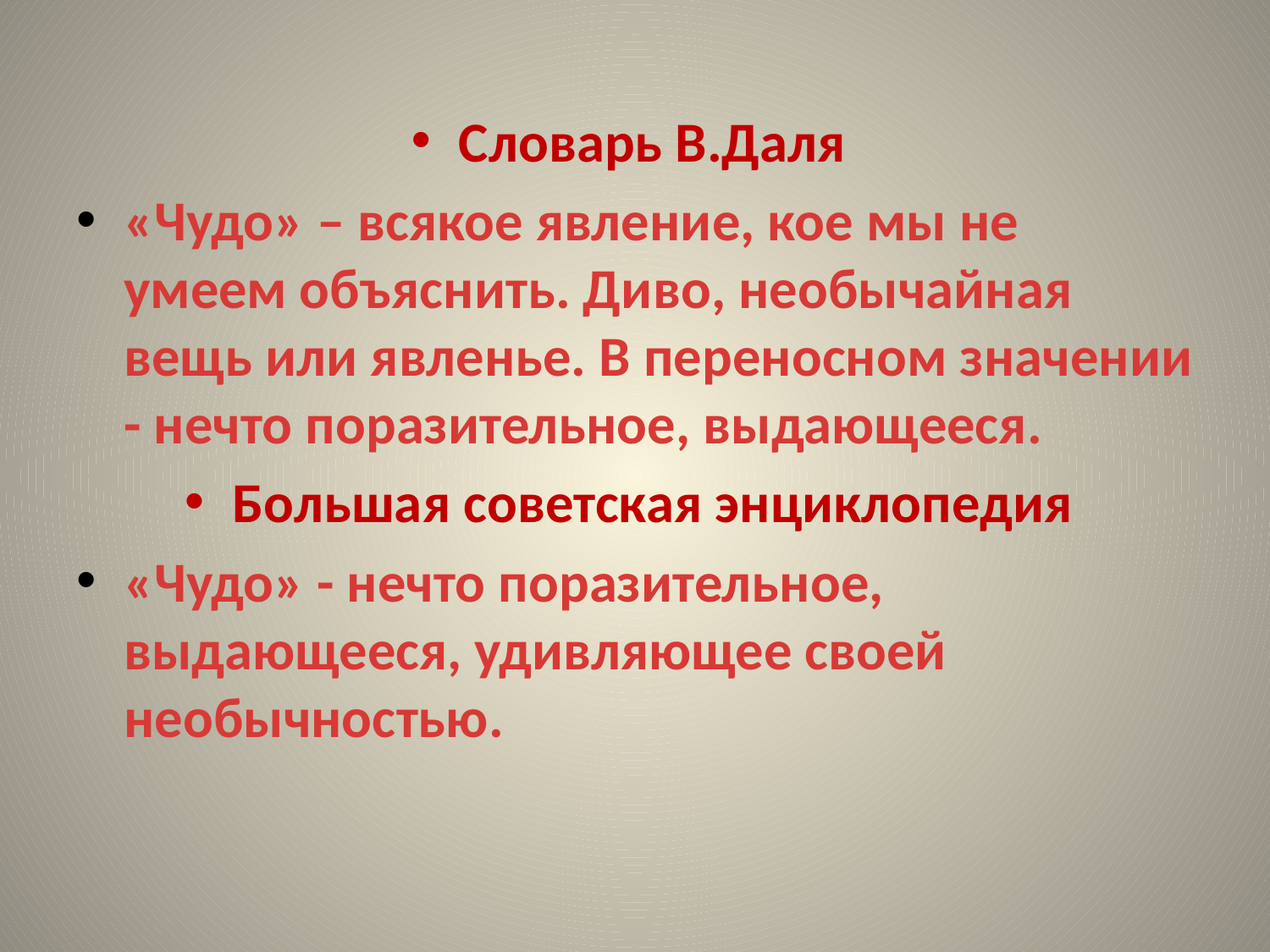

Словарь В.Даля
«Чудо» – всякое явление, кое мы не умеем объяснить. Диво, необычайная вещь или явленье. В переносном значении - нечто поразительное, выдающееся.
Большая советская энциклопедия
«Чудо» - нечто поразительное, выдающееся, удивляющее своей необычностью.